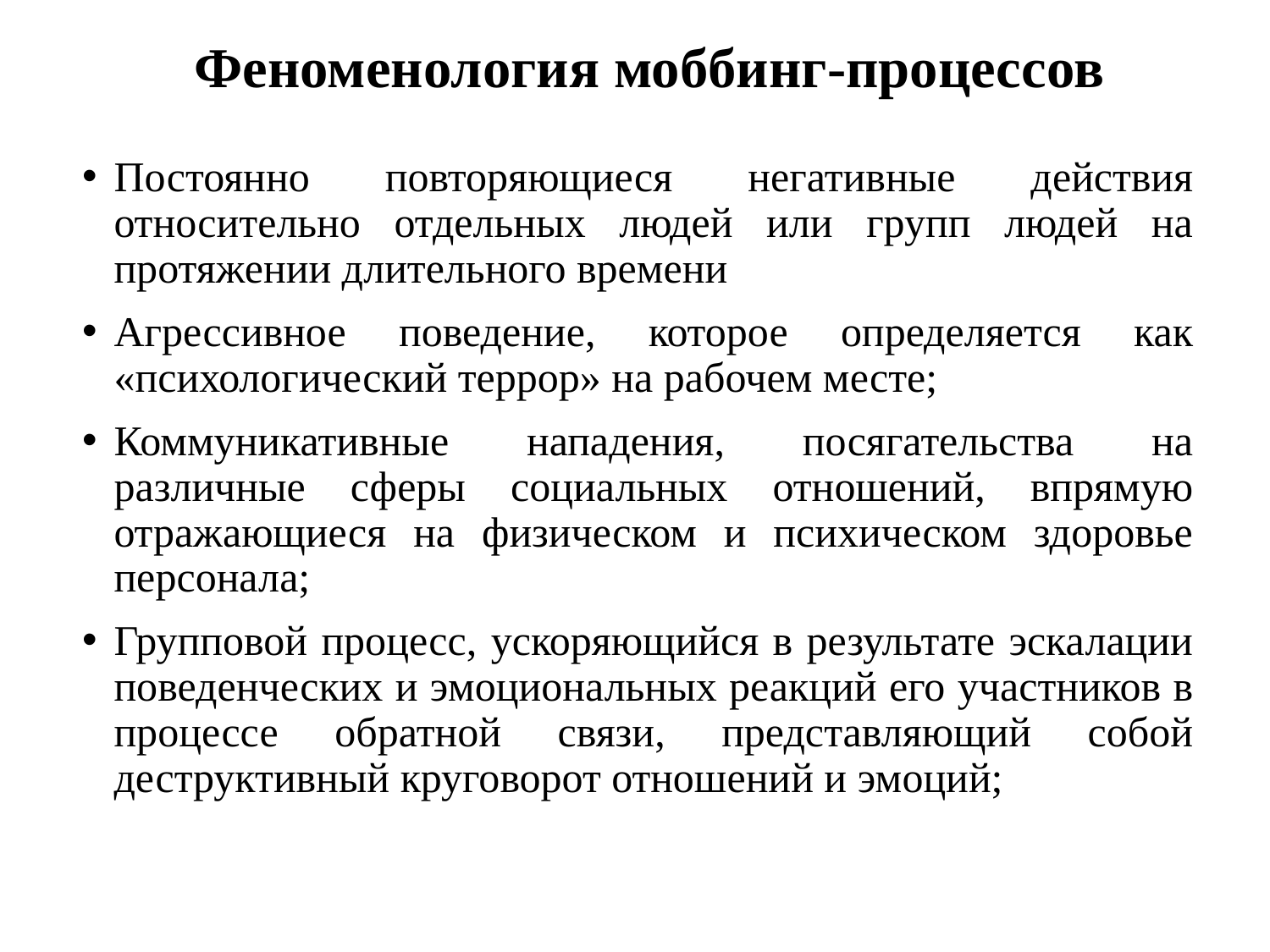

# Феноменология моббинг-процессов
Постоянно повторяющиеся негативные действия относительно отдельных людей или групп людей на протяжении длительного времени
Агрессивное поведение, которое определяется как «психологический террор» на рабочем месте;
Коммуникативные нападения, посягательства на различные сферы социальных отношений, впрямую отражающиеся на физическом и психическом здоровье персонала;
Групповой процесс, ускоряющийся в результате эскалации поведенческих и эмоциональных реакций его участников в процессе обратной связи, представляющий собой деструктивный круговорот отношений и эмоций;